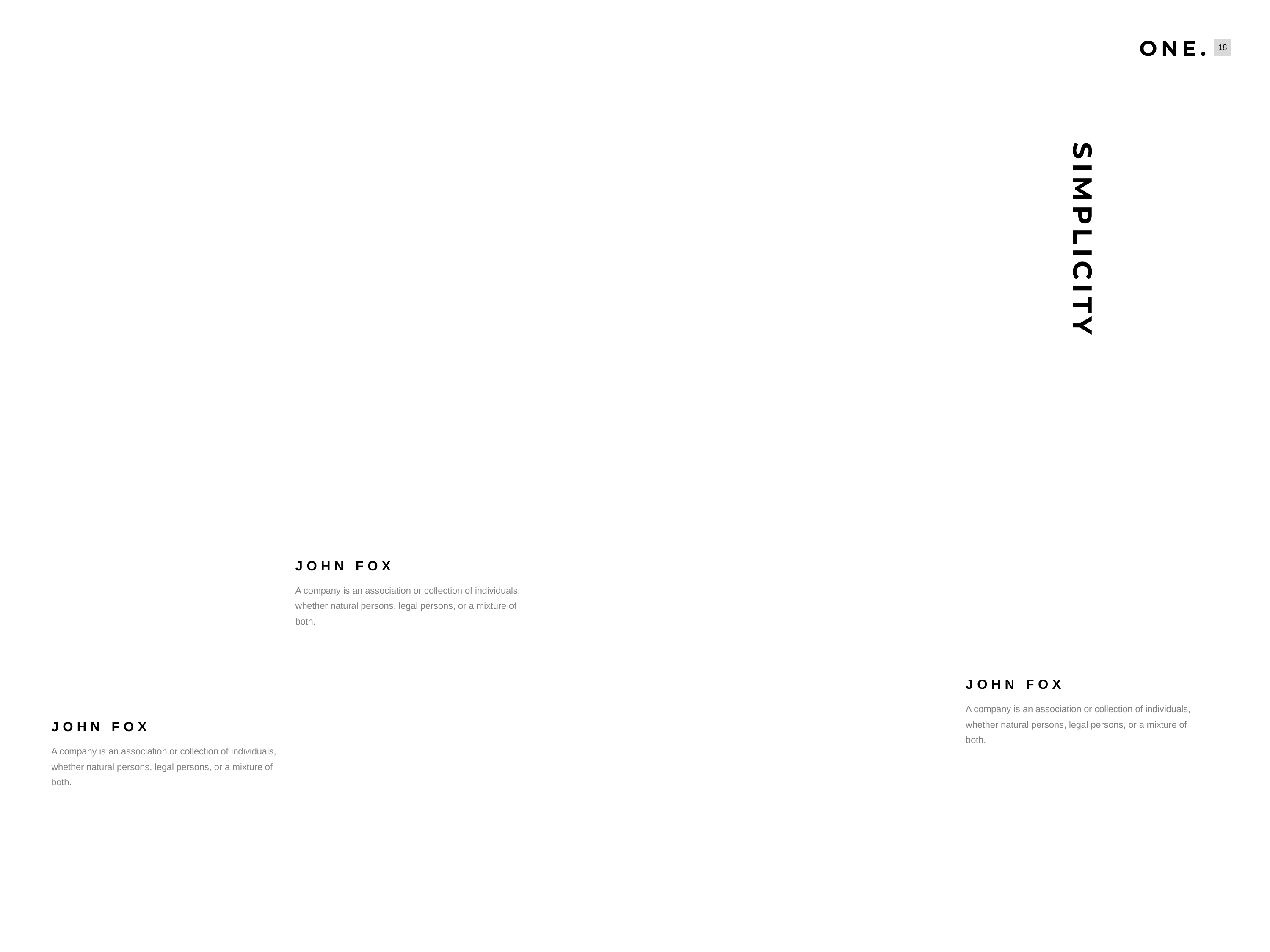

SIMPLICITY

JOHN FOX
A company is an association or collection of individuals, whether natural persons, legal persons, or a mixture of both.
JOHN FOX
A company is an association or collection of individuals, whether natural persons, legal persons, or a mixture of both.
JOHN FOX
A company is an association or collection of individuals, whether natural persons, legal persons, or a mixture of both.